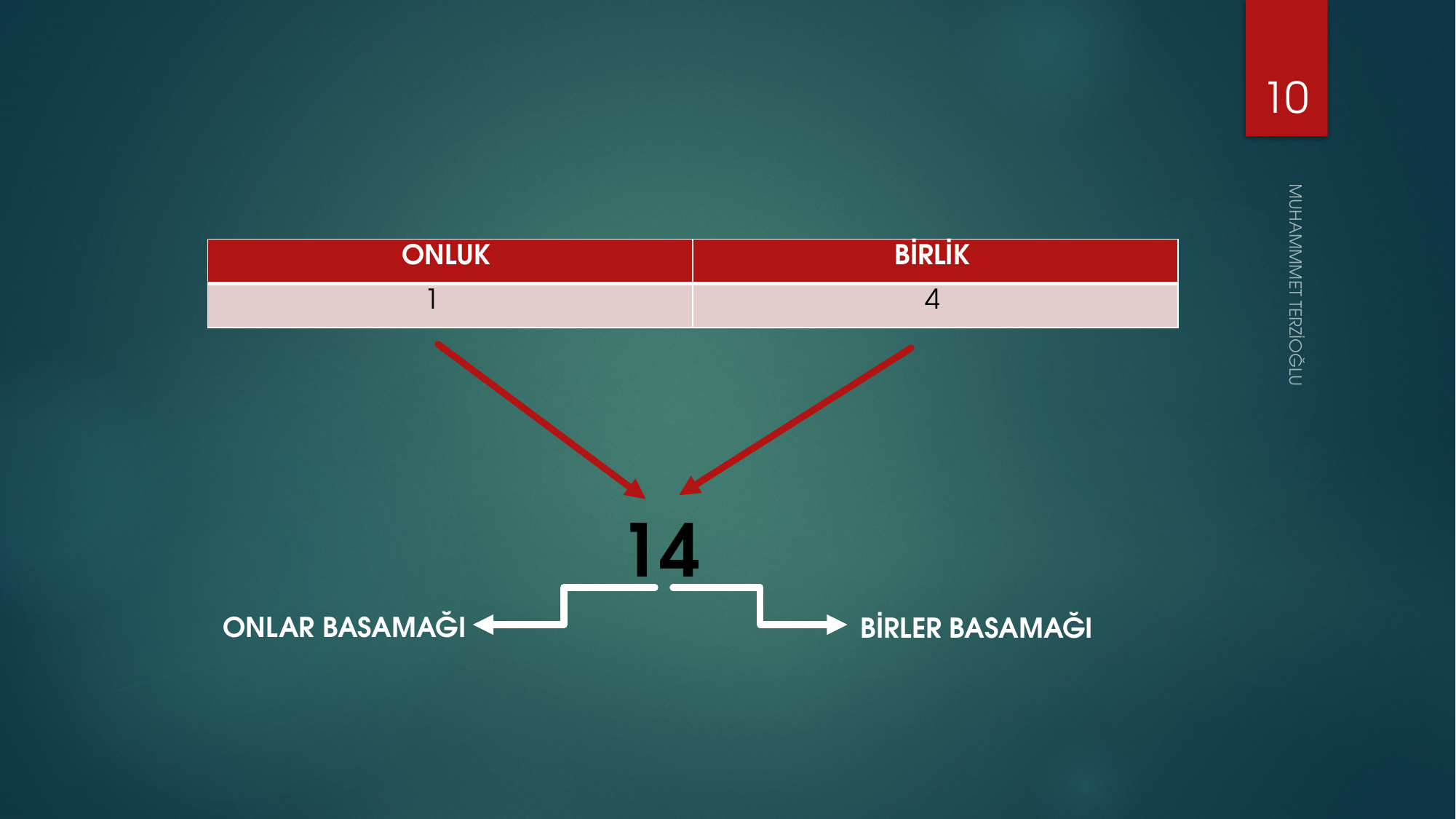

10
| ONLUK | BİRLİK |
| --- | --- |
| 1 | 4 |
MUHAMMMET TERZİOĞLU
    14
ONLAR BASAMAĞI
BİRLER BASAMAĞI